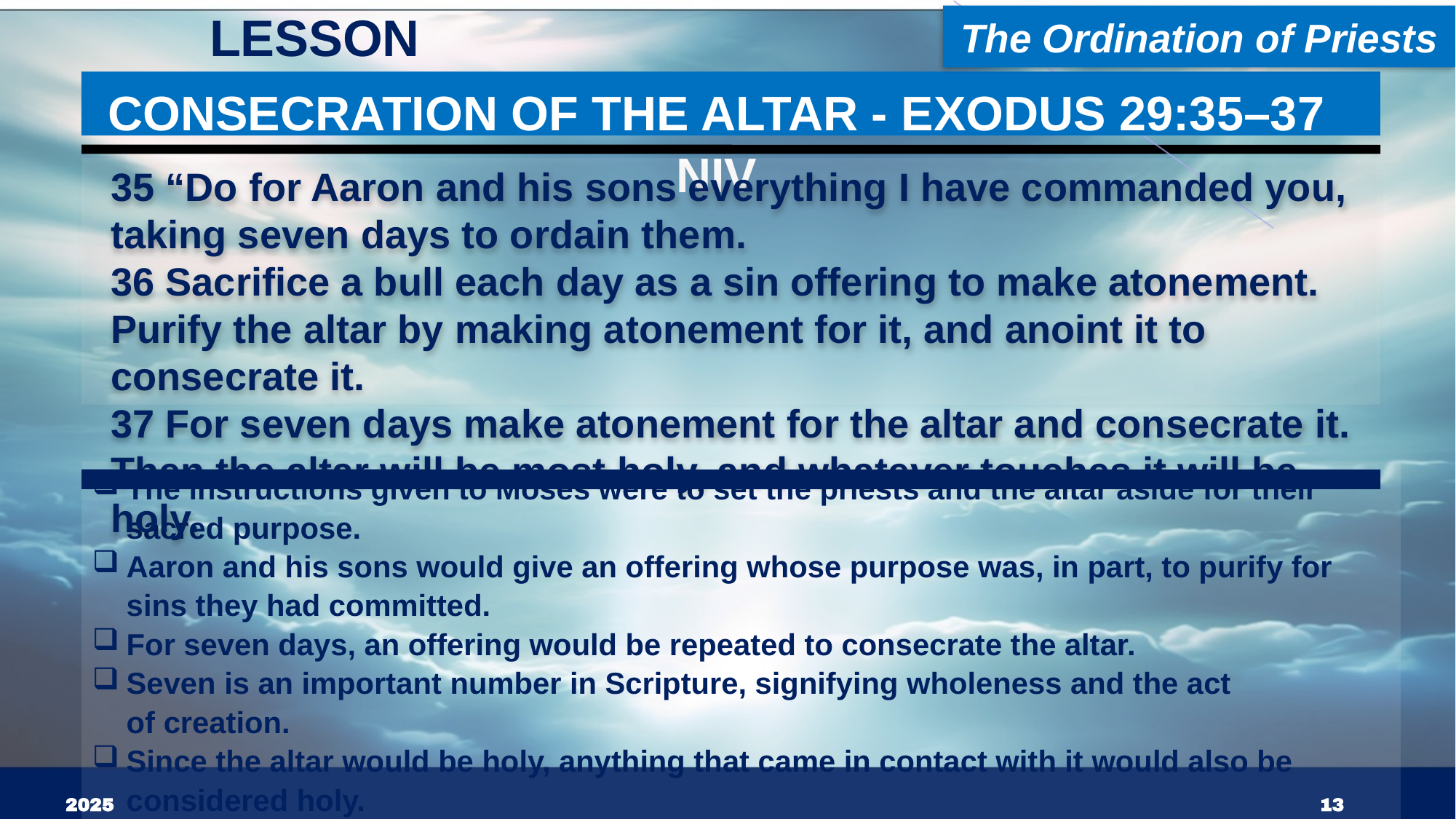

LESSON OVERVIEW

The Ordination of Priests

Consecration of the Altar - Exodus 29:35–37 NIV

35 “Do for Aaron and his sons everything I have commanded you, taking seven days to ordain them.
36 Sacrifice a bull each day as a sin offering to make atonement. Purify the altar by making atonement for it, and anoint it to consecrate it.
37 For seven days make atonement for the altar and consecrate it. Then the altar will be most holy, and whatever touches it will be holy.

The instructions given to Moses were to set the priests and the altar aside for their sacred purpose.
Aaron and his sons would give an offering whose purpose was, in part, to purify for sins they had committed.
For seven days, an offering would be repeated to consecrate the altar.
Seven is an important number in Scripture, signifying wholeness and the act of creation.
Since the altar would be holy, anything that came in contact with it would also be considered holy.
2025
13